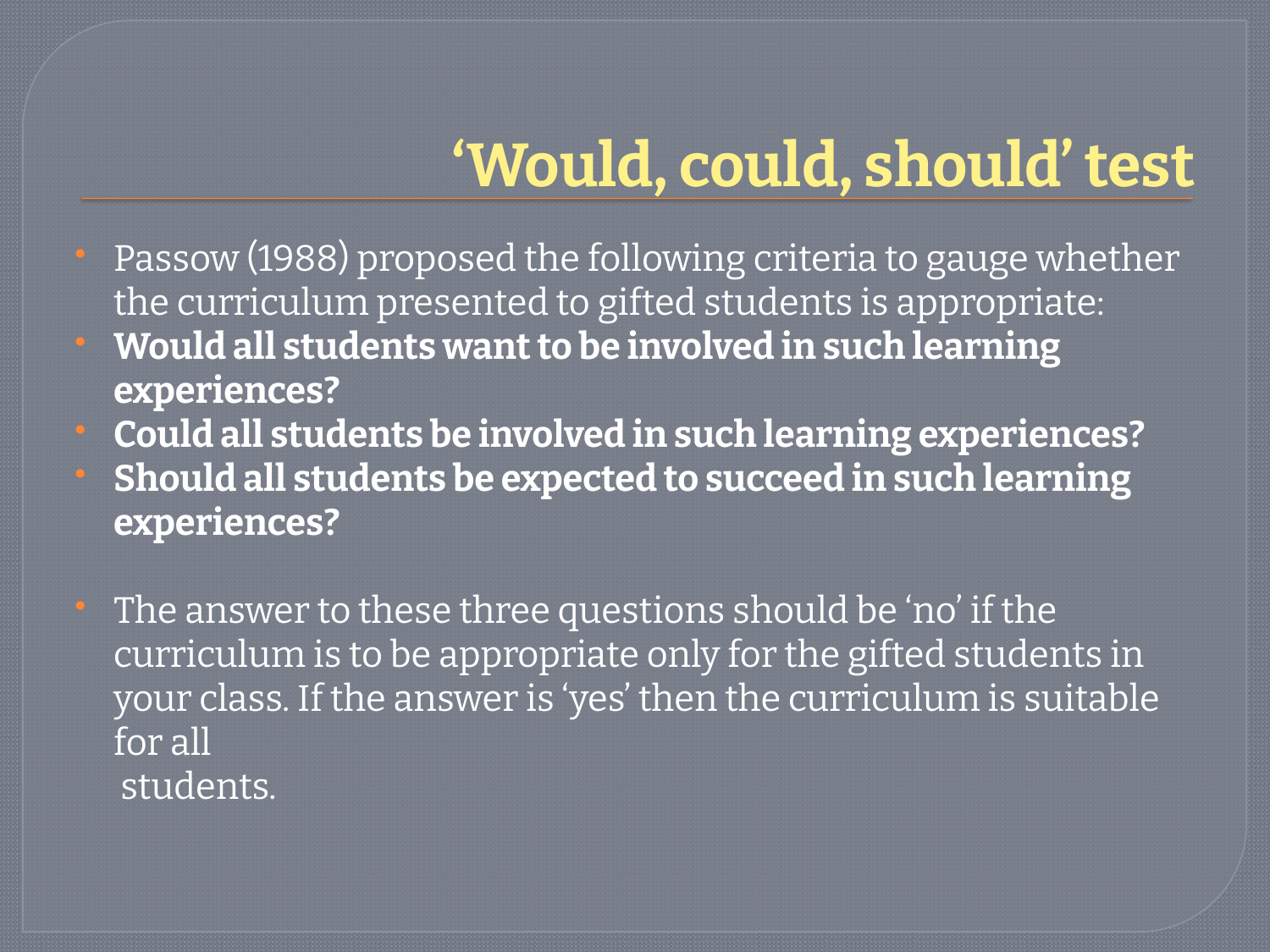

# ‘Would, could, should’ test
Passow (1988) proposed the following criteria to gauge whether the curriculum presented to gifted students is appropriate:
Would all students want to be involved in such learning experiences?
Could all students be involved in such learning experiences?
Should all students be expected to succeed in such learning experiences?

The answer to these three questions should be ‘no’ if the curriculum is to be appropriate only for the gifted students in your class. If the answer is ‘yes’ then the curriculum is suitable for all
      students.